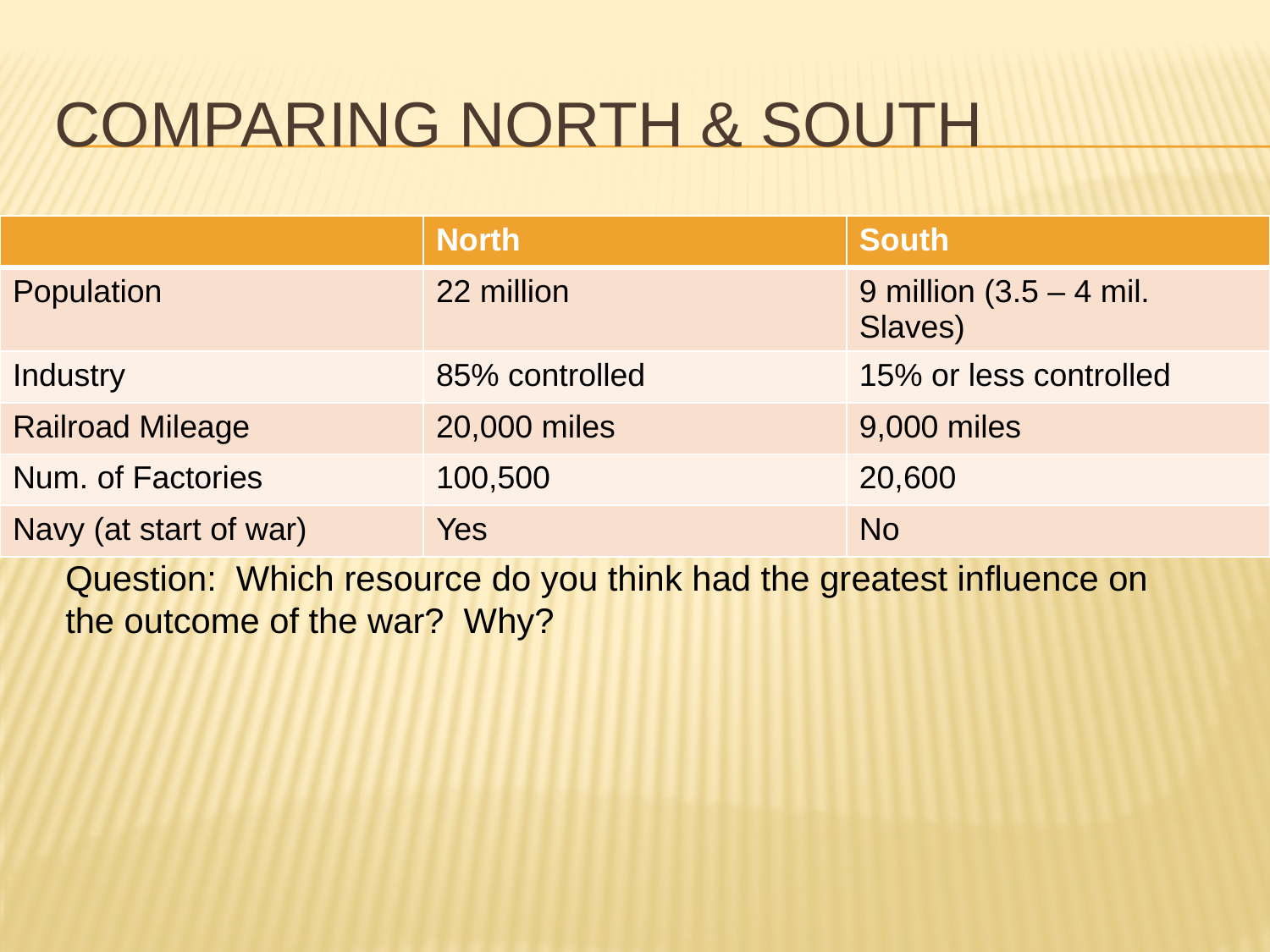

# Comparing North & South
|  | North | South |
| --- | --- | --- |
| Population | 22 million | 9 million (3.5 – 4 mil. Slaves) |
| Industry | 85% controlled | 15% or less controlled |
| Railroad Mileage | 20,000 miles | 9,000 miles |
| Num. of Factories | 100,500 | 20,600 |
| Navy (at start of war) | Yes | No |
Question:  Which resource do you think had the greatest influence on the outcome of the war?  Why?